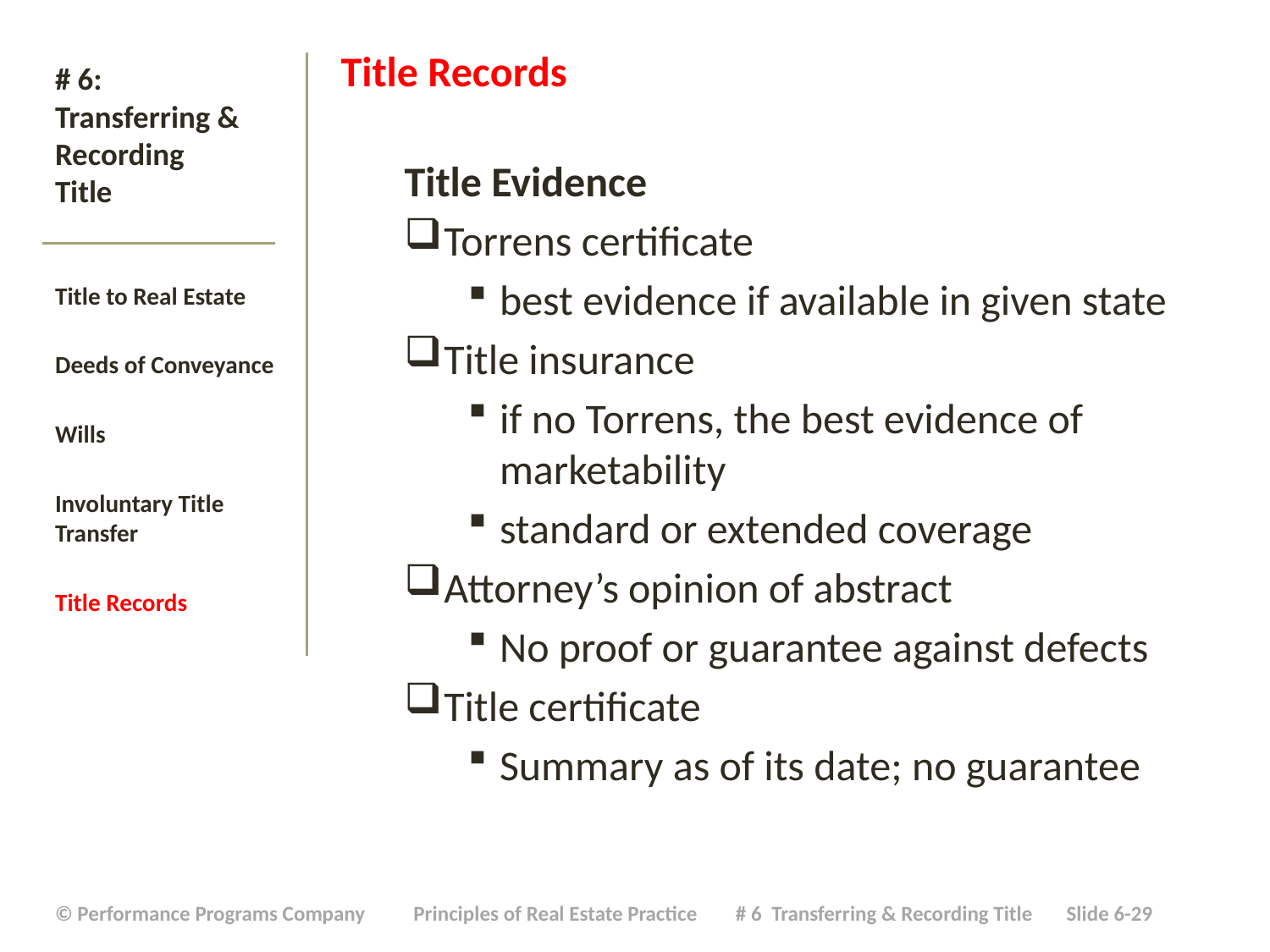

Title Records

Title Evidence
Torrens certificate
best evidence if available in given state
Title insurance
if no Torrens, the best evidence of marketability
standard or extended coverage
Attorney’s opinion of abstract
No proof or guarantee against defects
Title certificate
Summary as of its date; no guarantee

# # 6: Transferring & Recording Title

Title to Real Estate

Deeds of Conveyance

Wills

Involuntary Title Transfer

Title Records

| © Performance Programs Company Principles of Real Estate Practice # 6 Transferring & Recording Title Slide 6-29 |
| --- |